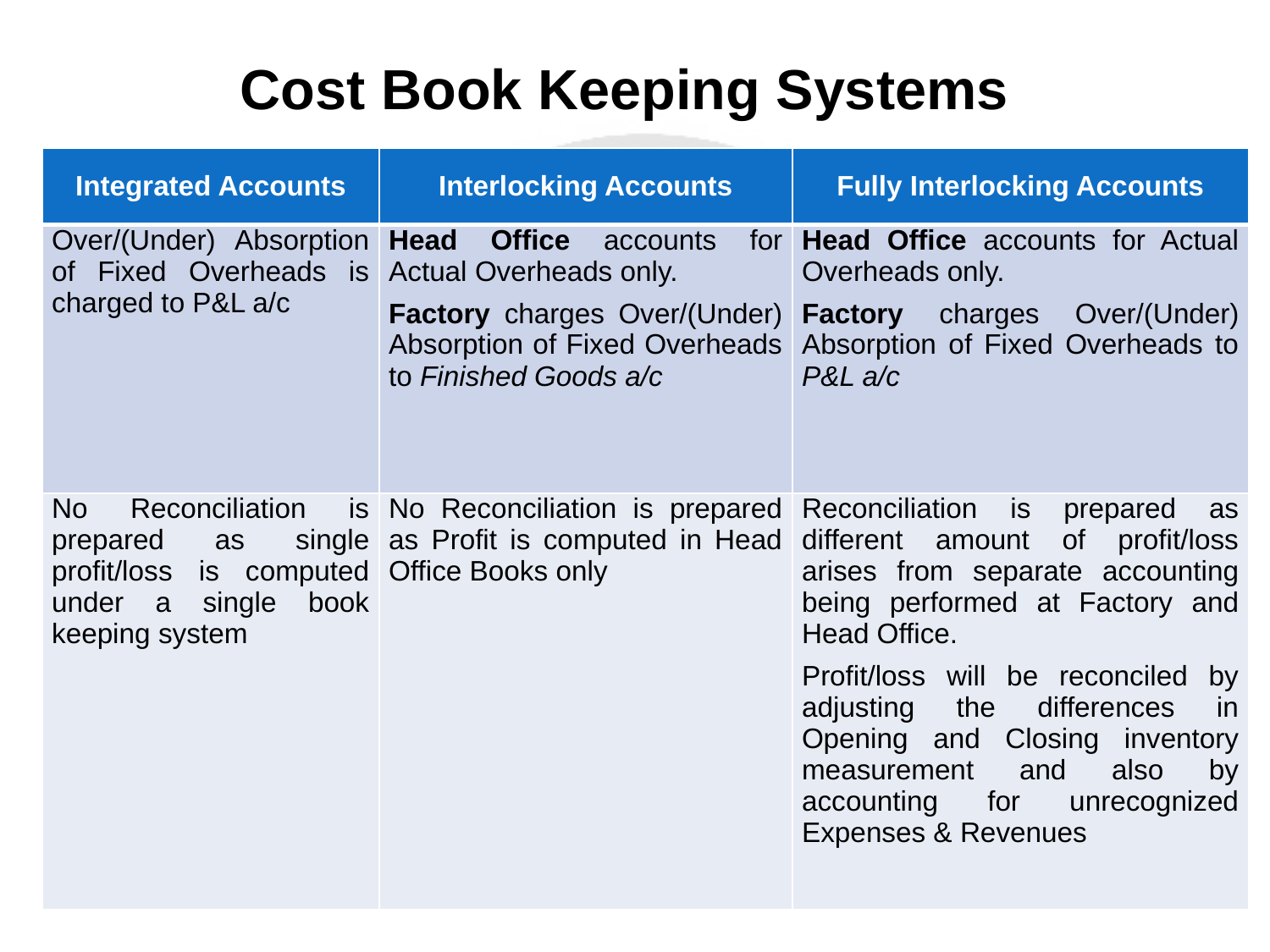

# Cost Book Keeping Systems
| Integrated Accounts | Interlocking Accounts | Fully Interlocking Accounts |
| --- | --- | --- |
| Over/(Under) Absorption of Fixed Overheads is charged to P&L a/c | Head Office accounts for Actual Overheads only. Factory charges Over/(Under) Absorption of Fixed Overheads to Finished Goods a/c | Head Office accounts for Actual Overheads only. Factory charges Over/(Under) Absorption of Fixed Overheads to P&L a/c |
| No Reconciliation is prepared as single profit/loss is computed under a single book keeping system | No Reconciliation is prepared as Profit is computed in Head Office Books only | Reconciliation is prepared as different amount of profit/loss arises from separate accounting being performed at Factory and Head Office. Profit/loss will be reconciled by adjusting the differences in Opening and Closing inventory measurement and also by accounting for unrecognized Expenses & Revenues |